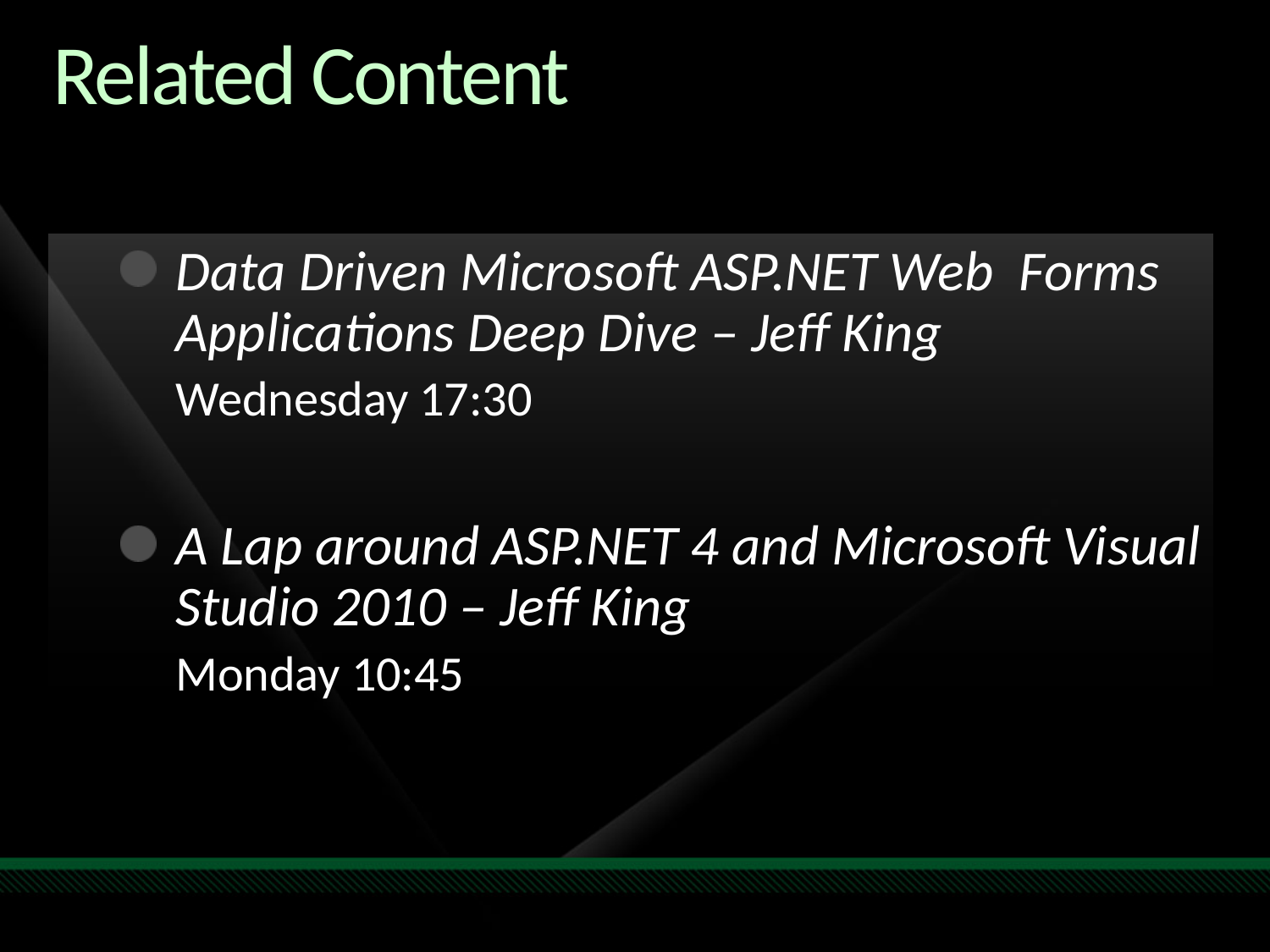

Required Slide
Speakers,
please list the Breakout Sessions,
TLC Interactive Theaters and Labs
that are related to your session.
# Related Content

Data Driven Microsoft ASP.NET Web  Forms Applications Deep Dive – Jeff King
	Wednesday 17:30

A Lap around ASP.NET 4 and Microsoft Visual Studio 2010 – Jeff King
	Monday 10:45